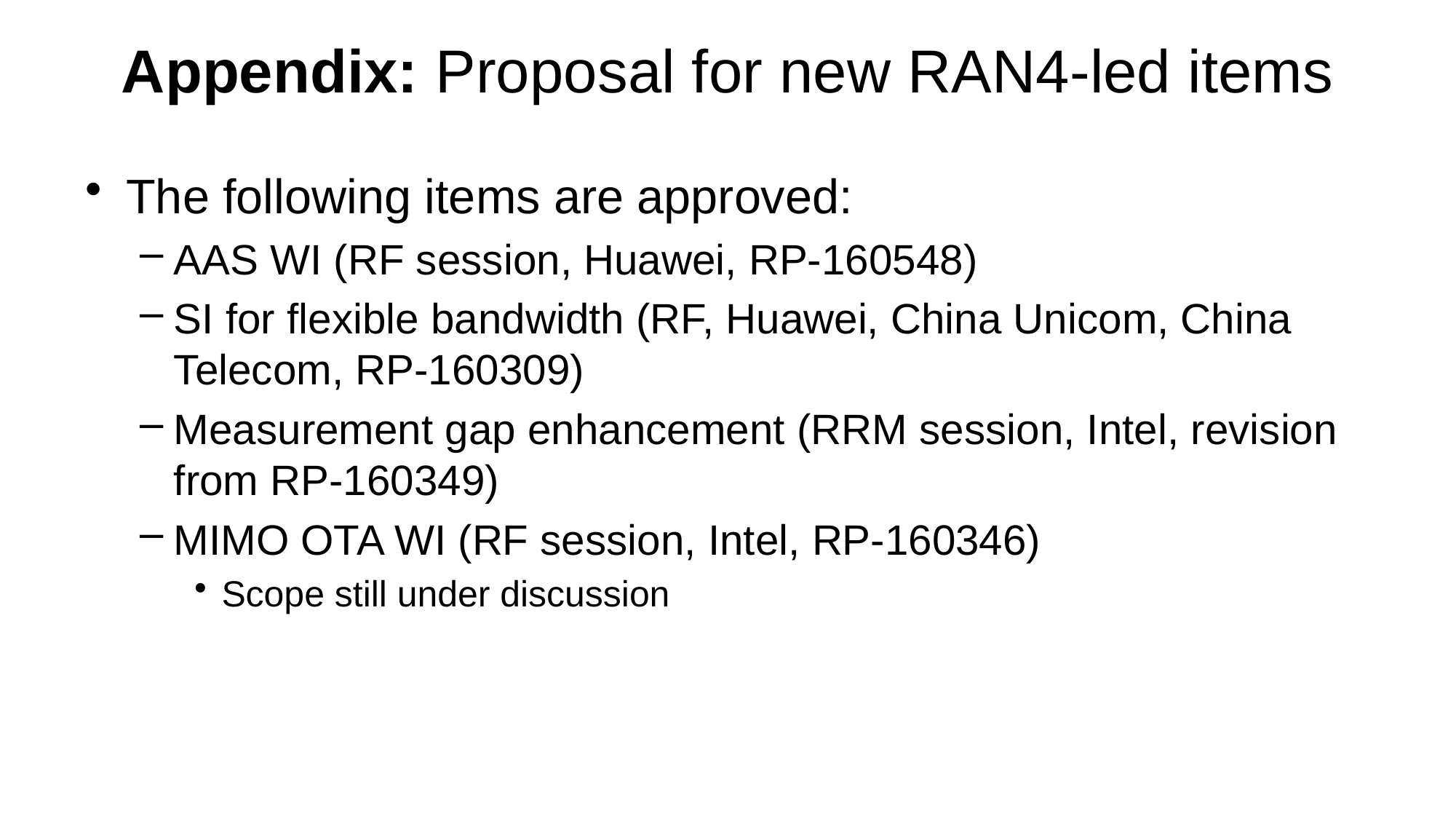

# Appendix: Proposal for new RAN4-led items
The following items are approved:
AAS WI (RF session, Huawei, RP-160548)
SI for flexible bandwidth (RF, Huawei, China Unicom, China Telecom, RP-160309)
Measurement gap enhancement (RRM session, Intel, revision from RP-160349)
MIMO OTA WI (RF session, Intel, RP-160346)
Scope still under discussion